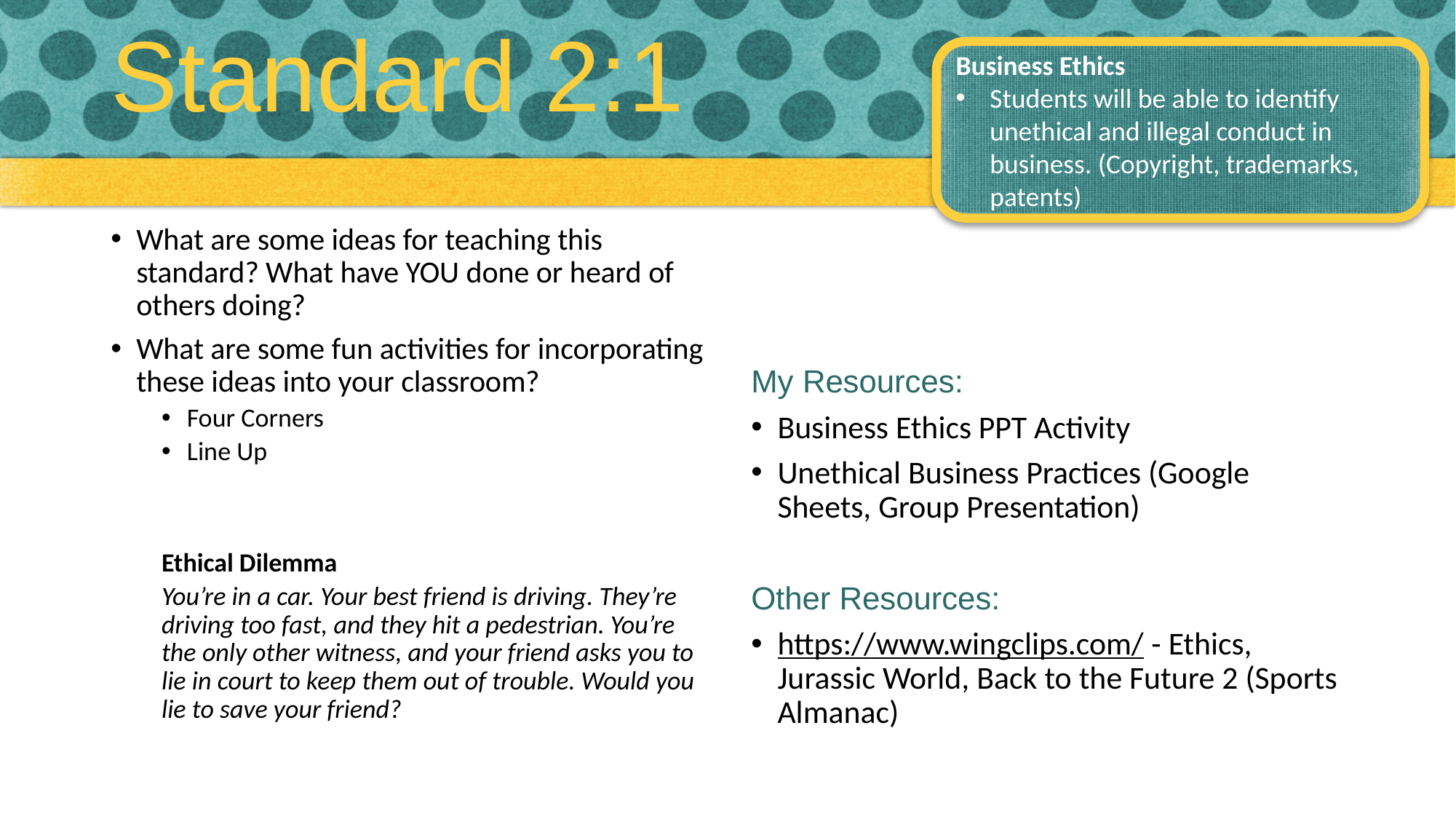

# Standard 2:1
Business Ethics
Students will be able to identify unethical and illegal conduct in business. (Copyright, trademarks, patents)
What are some ideas for teaching this standard? What have YOU done or heard of others doing?
What are some fun activities for incorporating these ideas into your classroom?
Four Corners
Line Up

Ethical Dilemma
You’re in a car. Your best friend is driving. They’re driving too fast, and they hit a pedestrian. You’re the only other witness, and your friend asks you to lie in court to keep them out of trouble. Would you lie to save your friend?

My Resources:
Business Ethics PPT Activity
Unethical Business Practices (Google Sheets, Group Presentation)

Other Resources:
https://www.wingclips.com/ - Ethics, Jurassic World, Back to the Future 2 (Sports Almanac)